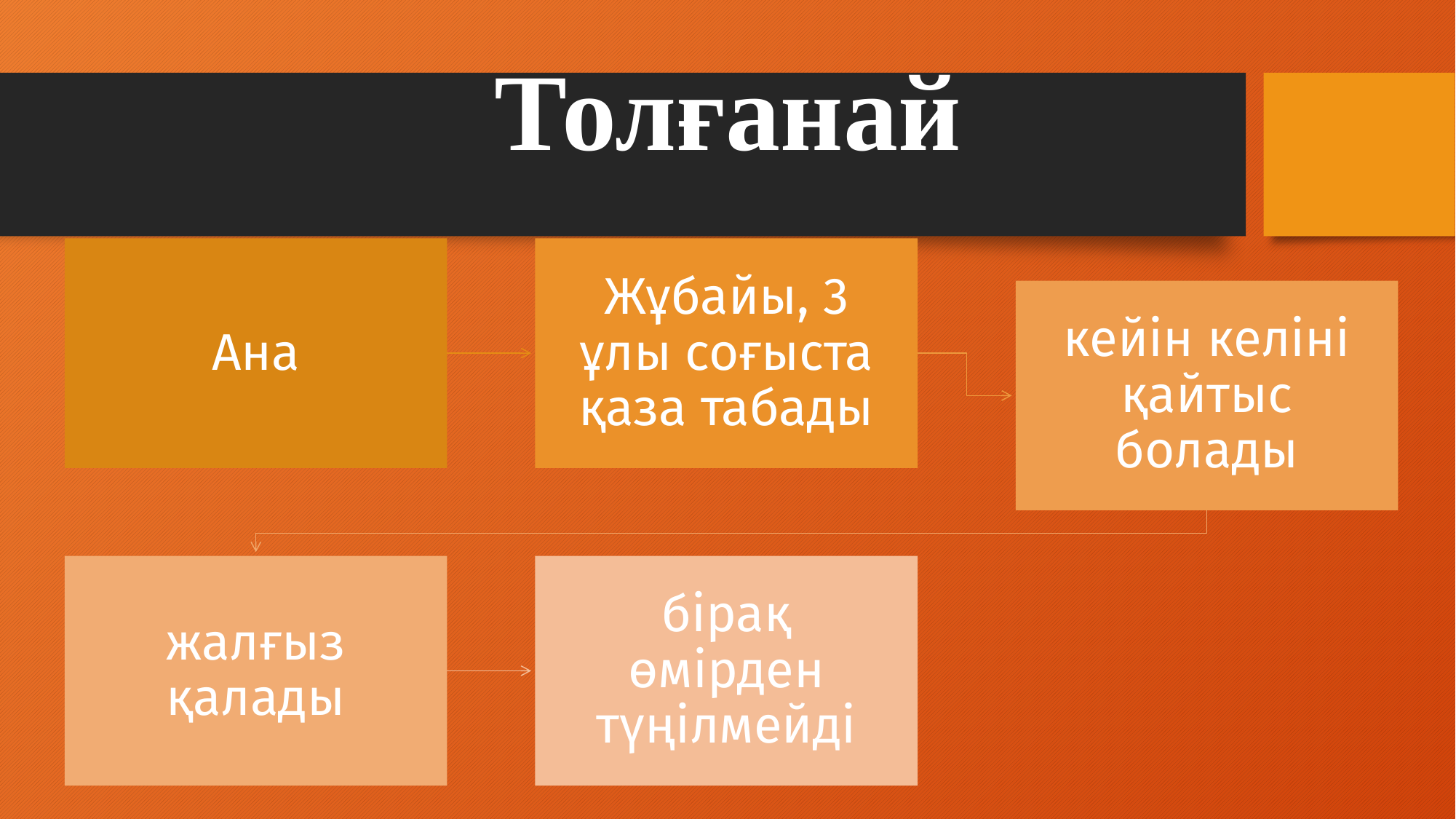

# Толғанай

Ана

Жұбайы, 3 ұлы соғыста қаза табады

кейін келіні қайтыс болады

жалғыз қалады
бірақ өмірден түңілмейді